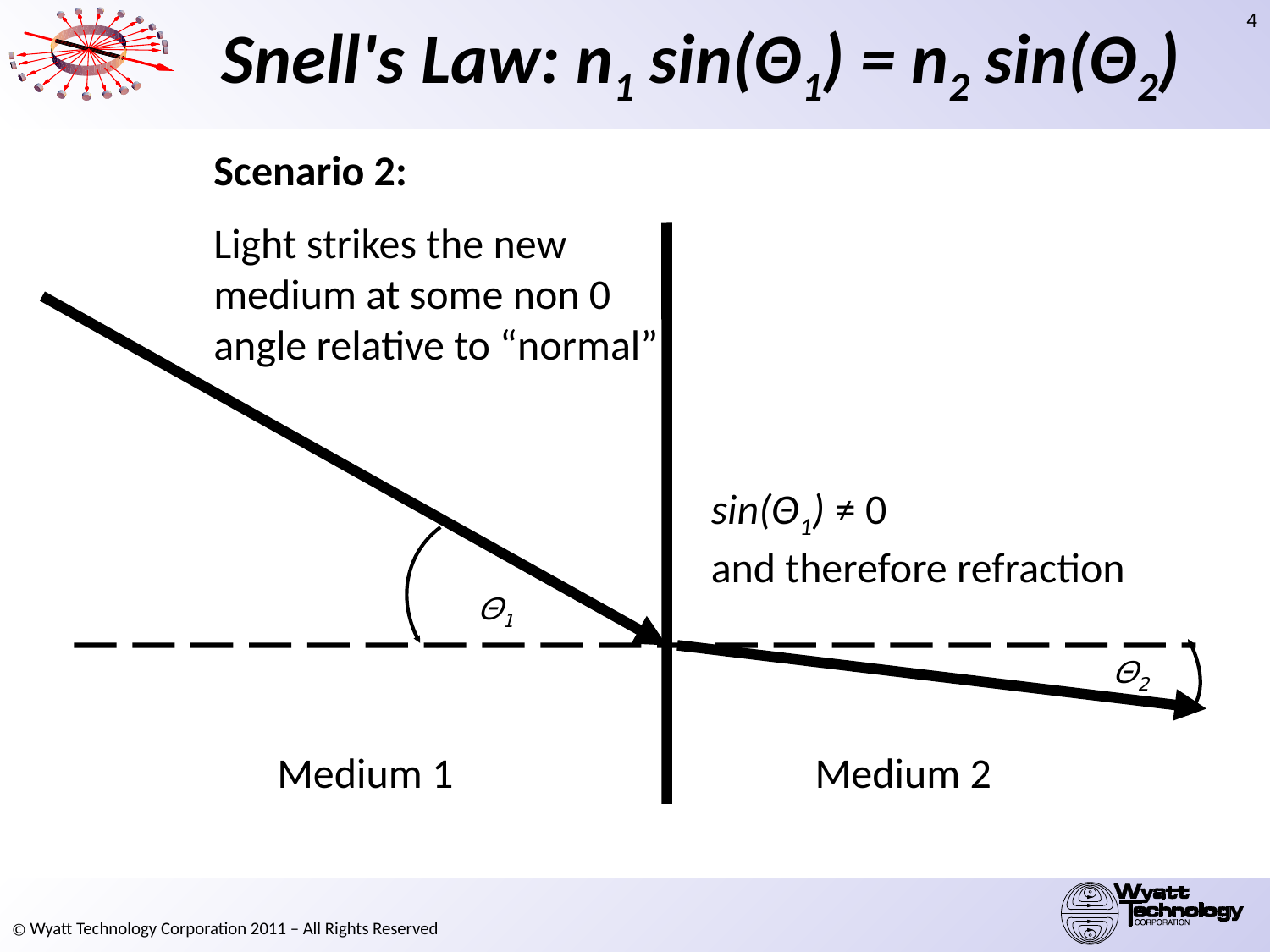

# Snell's Law: n1 sin(Θ1) = n2 sin(Θ2)
Scenario 2:
Light strikes the new medium at some non 0 angle relative to “normal”

sin(Θ1) ≠ 0
and therefore refraction

Θ1

Θ2

Medium 1
Medium 2